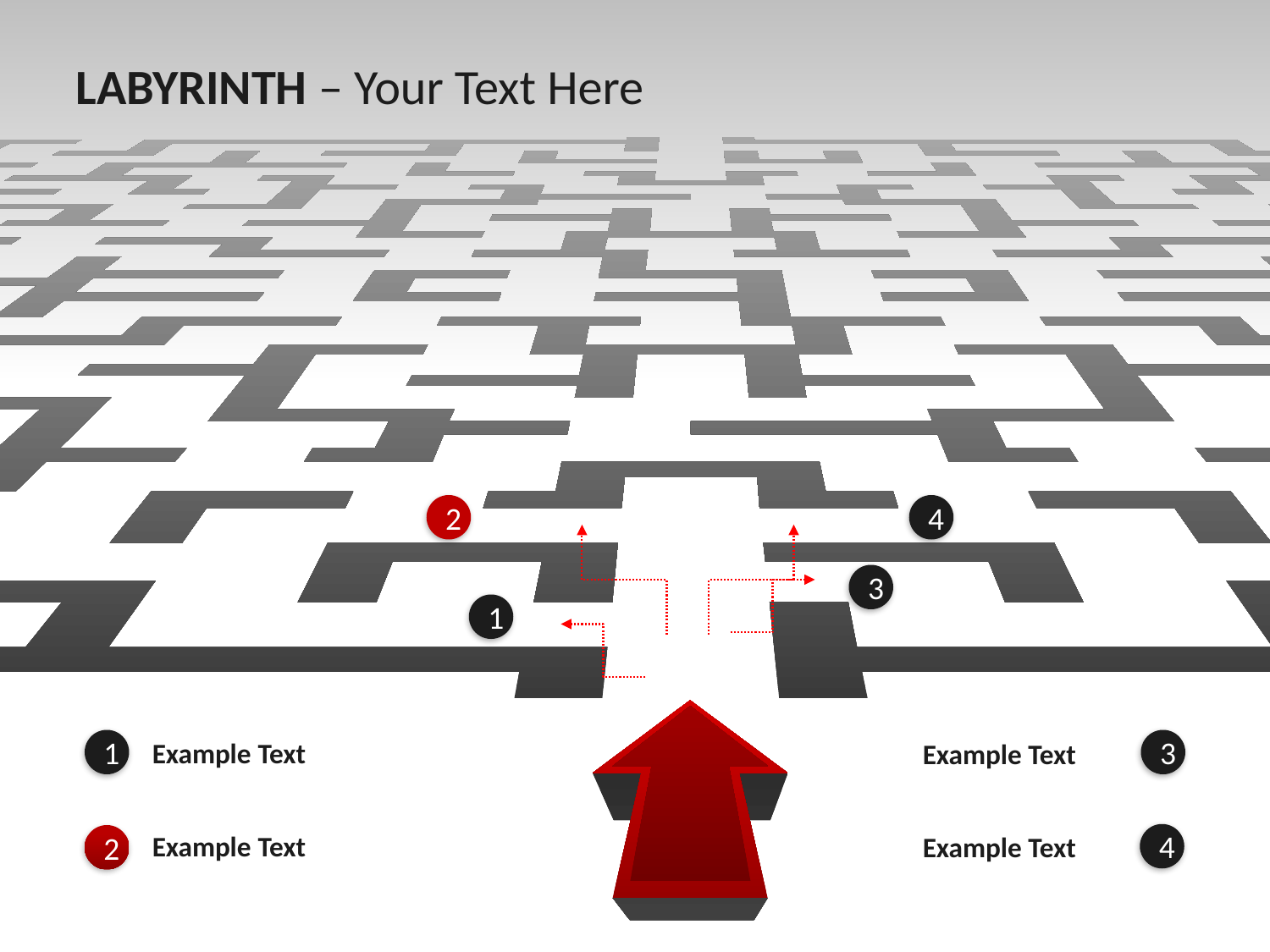

LABYRINTH – Your Text Here

2
4
3
1

Example Text
1
Example Text
3
Example Text
Example Text
4
2